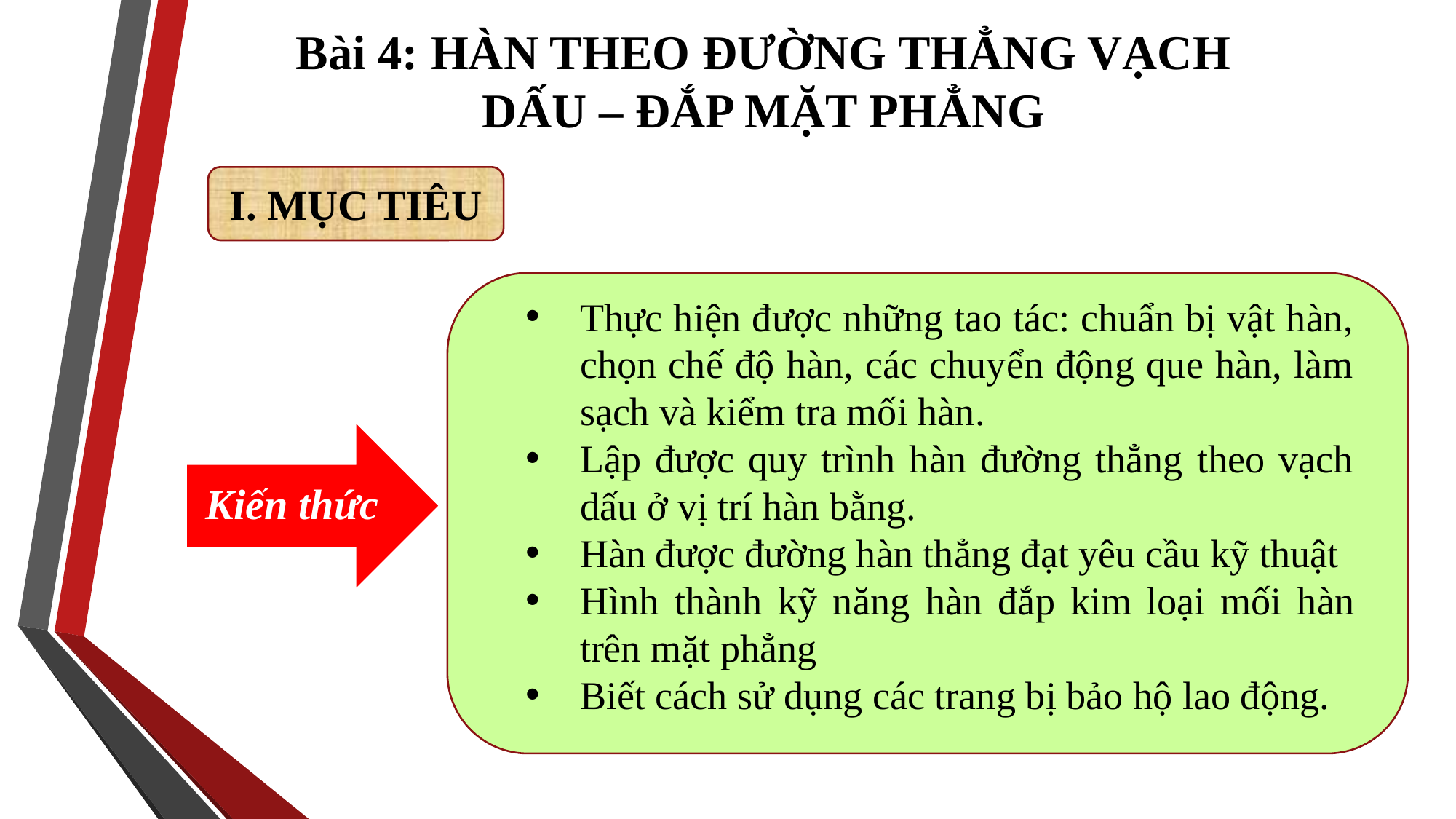

Bài 4: HÀN THEO ĐƯỜNG THẲNG VẠCH DẤU – ĐẮP MẶT PHẲNG
I. MỤC TIÊU
Thực hiện được những tao tác: chuẩn bị vật hàn, chọn chế độ hàn, các chuyển động que hàn, làm sạch và kiểm tra mối hàn.
Lập được quy trình hàn đường thẳng theo vạch dấu ở vị trí hàn bằng.
Hàn được đường hàn thẳng đạt yêu cầu kỹ thuật
Hình thành kỹ năng hàn đắp kim loại mối hàn trên mặt phẳng
Biết cách sử dụng các trang bị bảo hộ lao động.

Kiến thức